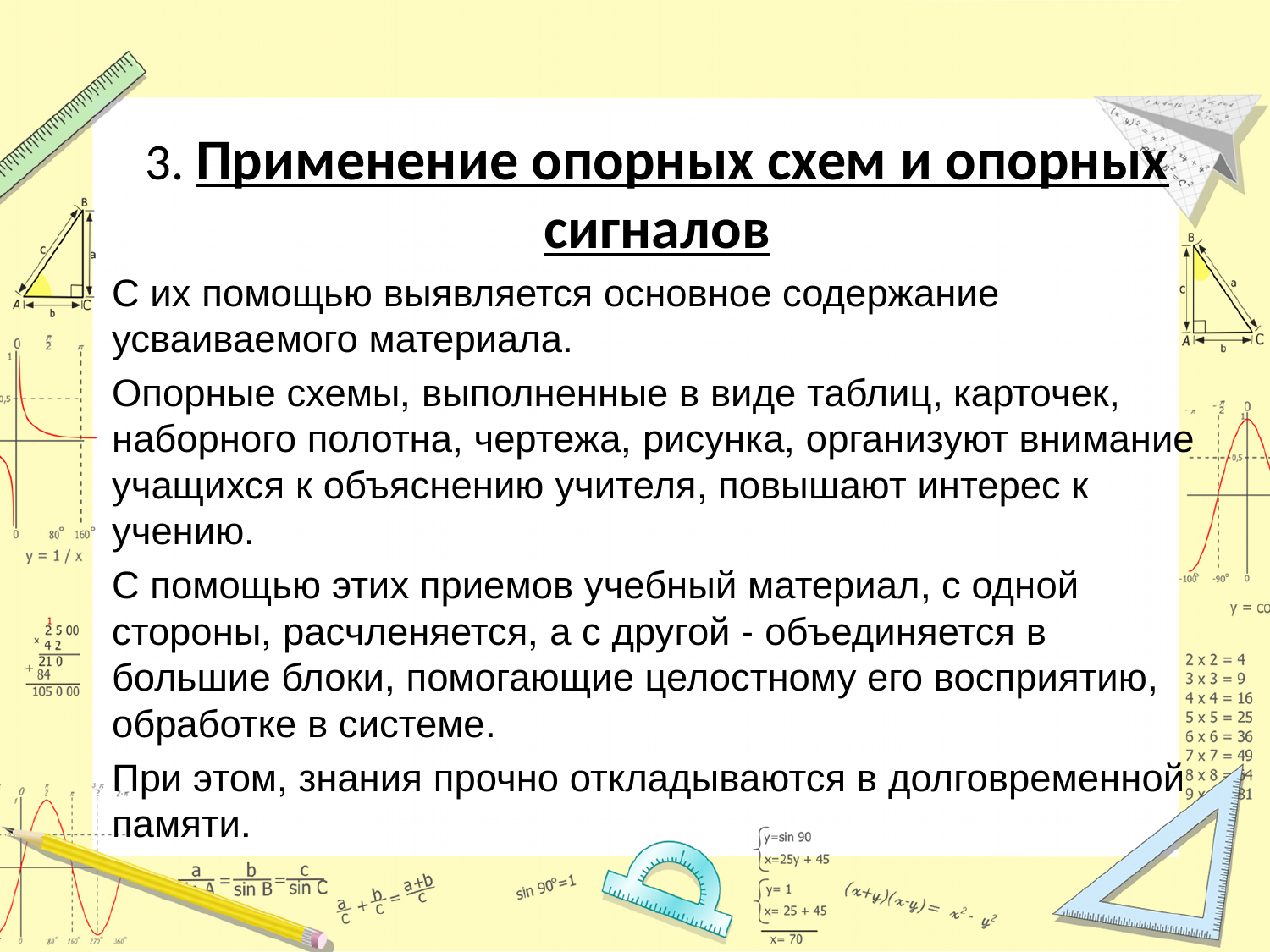

#
3. Применение опорных схем и опорных сигналов
С их помощью выявляется основное содержание усваиваемого материала.
Опорные схемы, выполненные в виде таблиц, карточек, наборного полотна, чертежа, рисунка, организуют внимание учащихся к объяснению учителя, повышают интерес к учению.
С помощью этих приемов учебный материал, с одной стороны, расчленяется, а с другой - объединяется в большие блоки, помогающие целостному его восприятию, обработке в системе.
При этом, знания прочно откладываются в долговременной памяти.